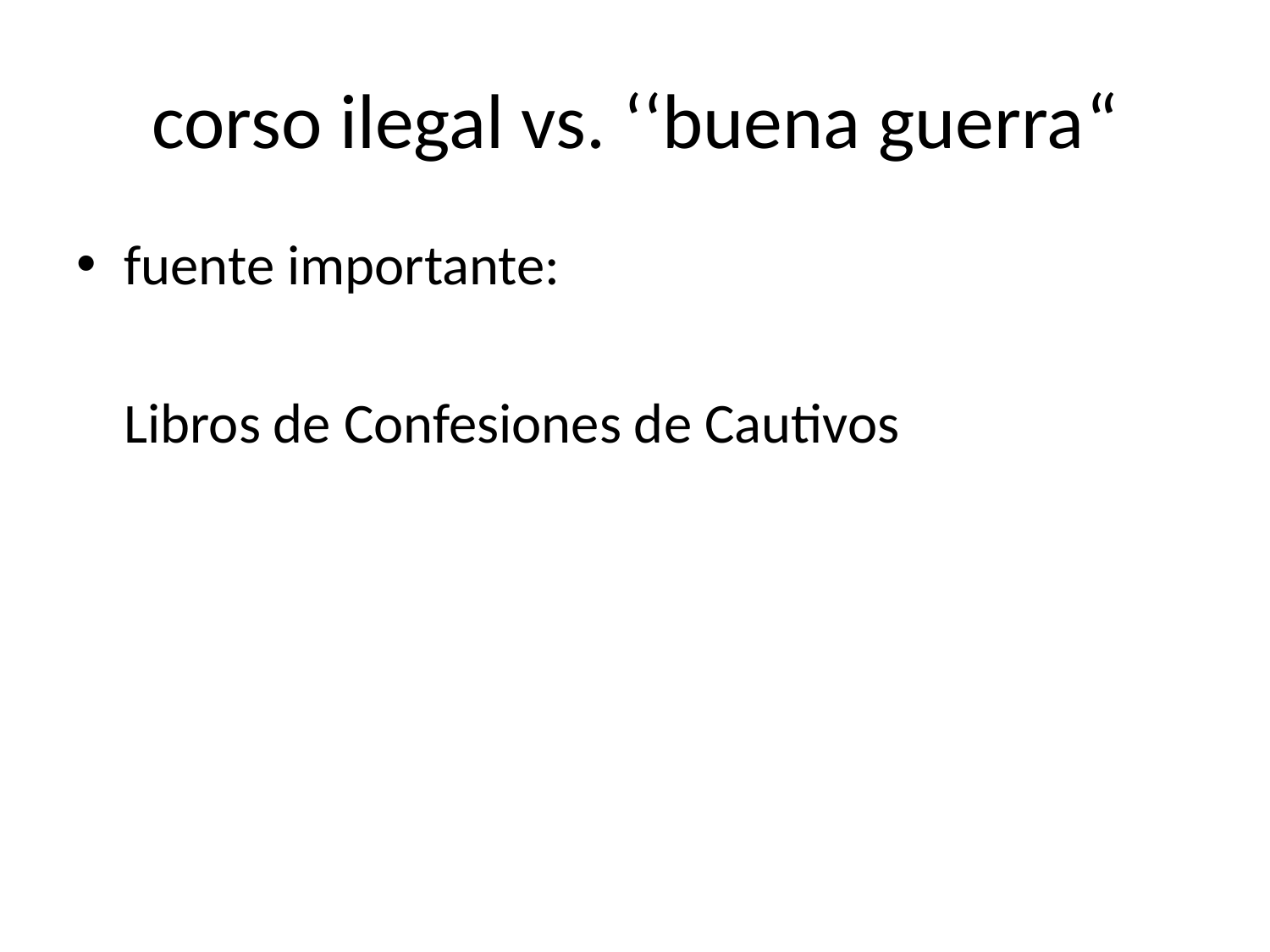

# corso ilegal vs. ‘‘buena guerra“
fuente importante:

	Libros de Confesiones de Cautivos